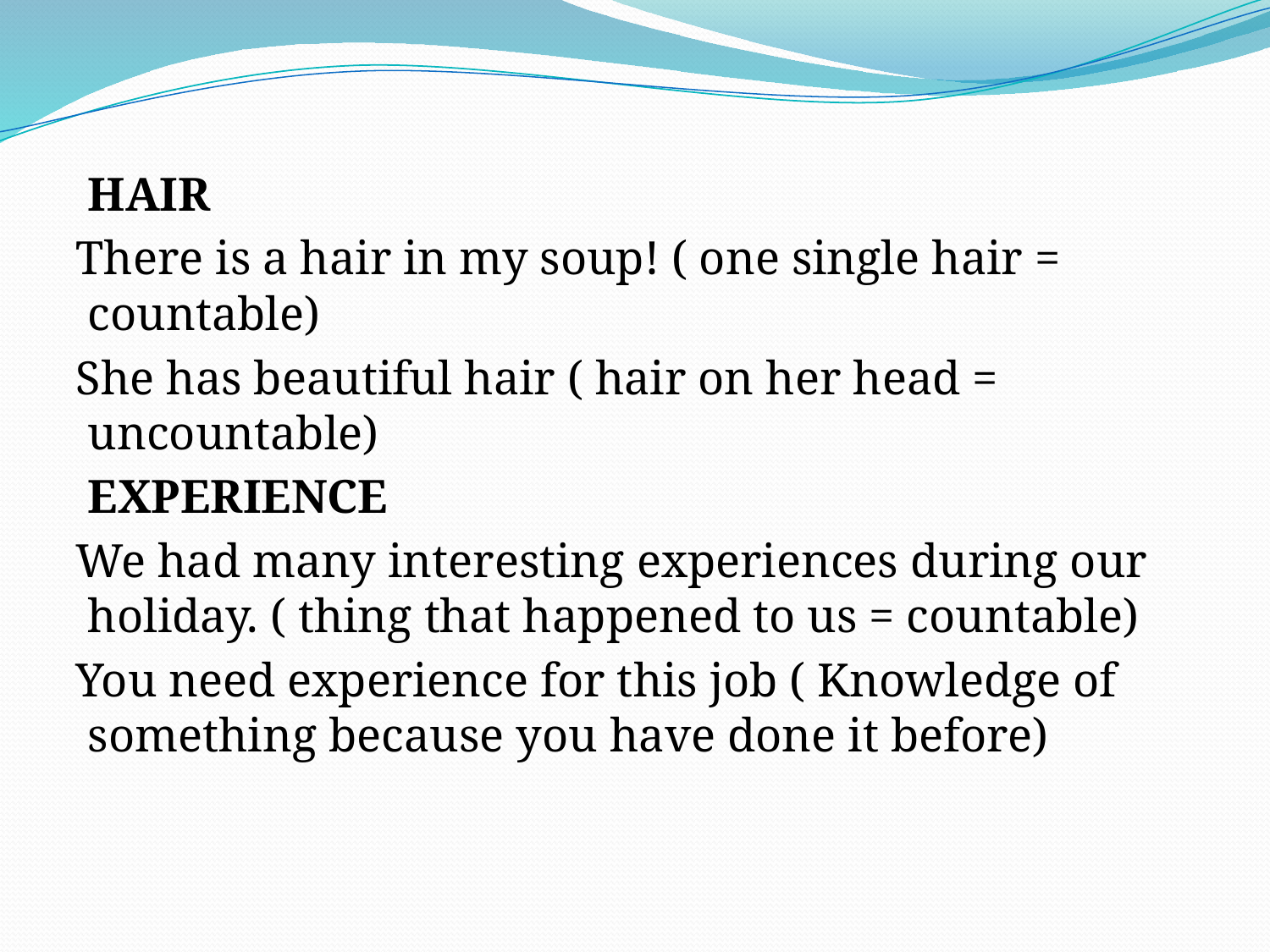

HAIR
There is a hair in my soup! ( one single hair = countable)
She has beautiful hair ( hair on her head = uncountable)
EXPERIENCE
We had many interesting experiences during our holiday. ( thing that happened to us = countable)
You need experience for this job ( Knowledge of something because you have done it before)